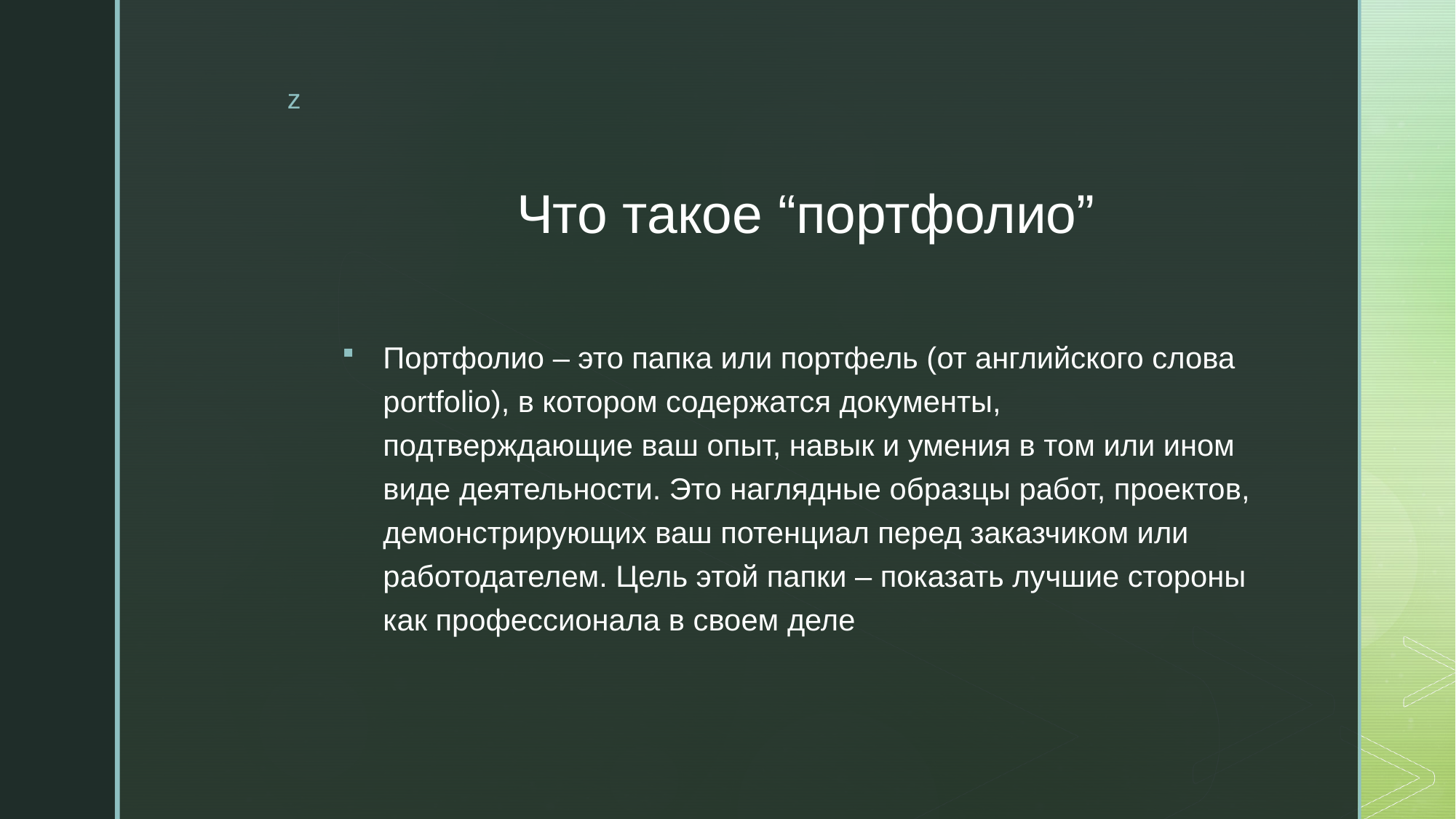

# Что такое “портфолио”
Портфолио – это папка или портфель (от английского слова portfoliо), в котором содержатся документы, подтверждающие ваш опыт, навык и умения в том или ином виде деятельности. Это наглядные образцы работ, проектов, демонстрирующих ваш потенциал перед заказчиком или работодателем. Цель этой папки – показать лучшие стороны как профессионала в своем деле